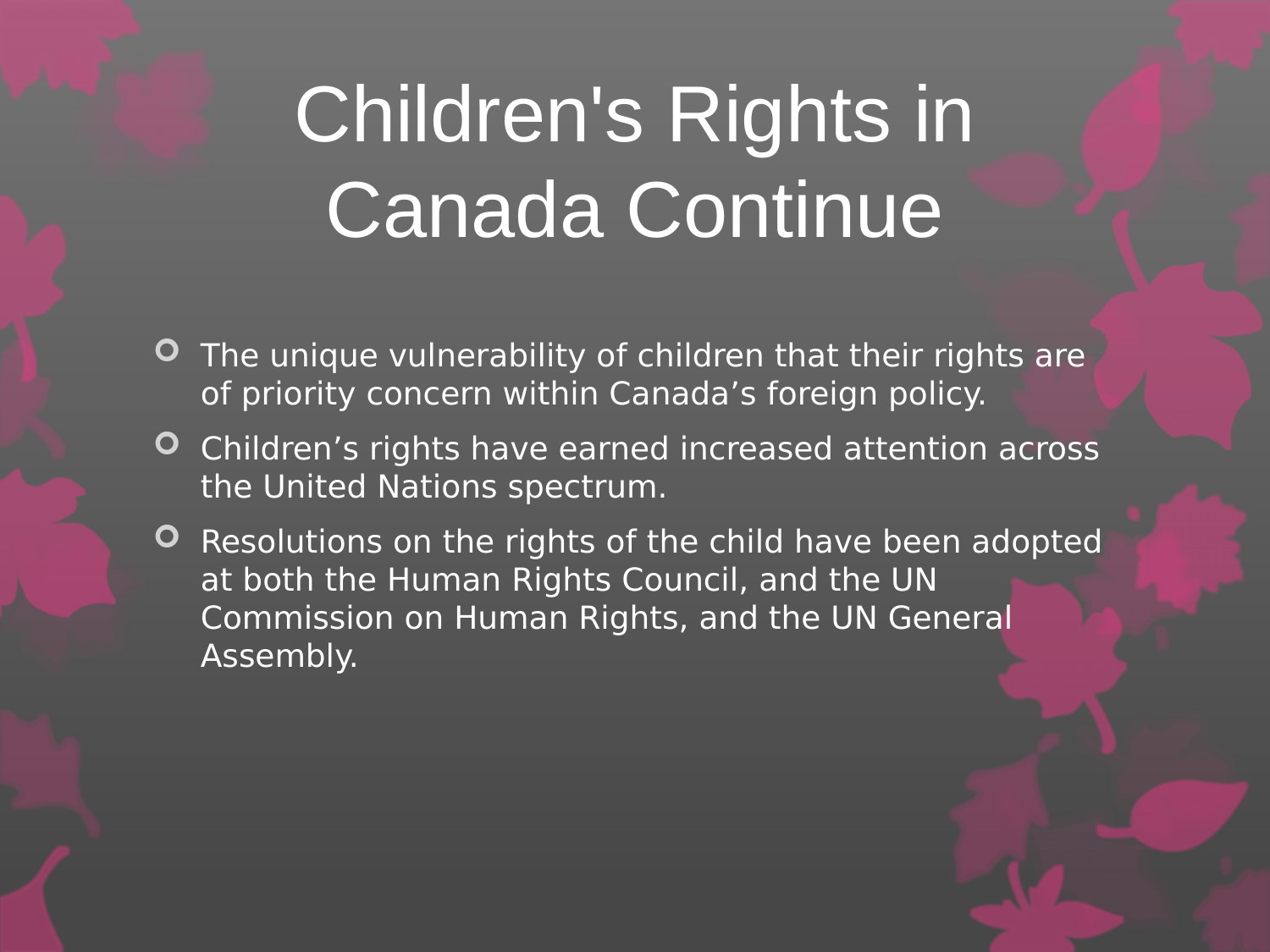

# Children's Rights in Canada Continue
The unique vulnerability of children that their rights are of priority concern within Canada’s foreign policy.
Children’s rights have earned increased attention across the United Nations spectrum.
Resolutions on the rights of the child have been adopted at both the Human Rights Council, and the UN Commission on Human Rights, and the UN General Assembly.